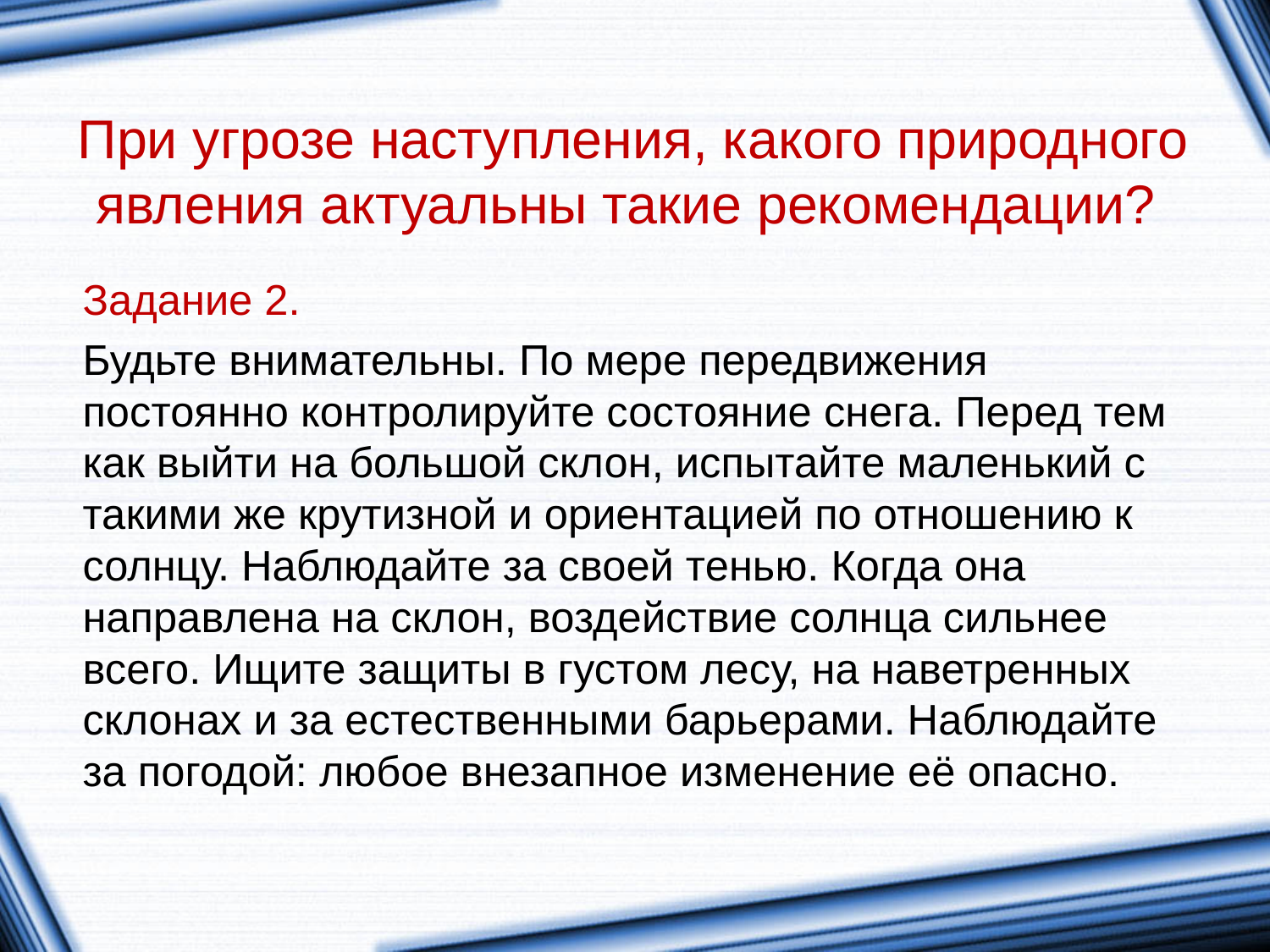

# При угрозе наступления, какого природного явления актуальны такие рекомендации?
Задание 2.
Будьте внимательны. По мере передвижения постоянно контролируйте состояние снега. Перед тем как выйти на большой склон, испытайте маленький с такими же крутизной и ориентацией по отношению к солнцу. Наблюдайте за своей тенью. Когда она направлена на склон, воздействие солнца сильнее всего. Ищите защиты в густом лесу, на наветренных склонах и за естественными барьерами. Наблюдайте за погодой: любое внезапное изменение её опасно.